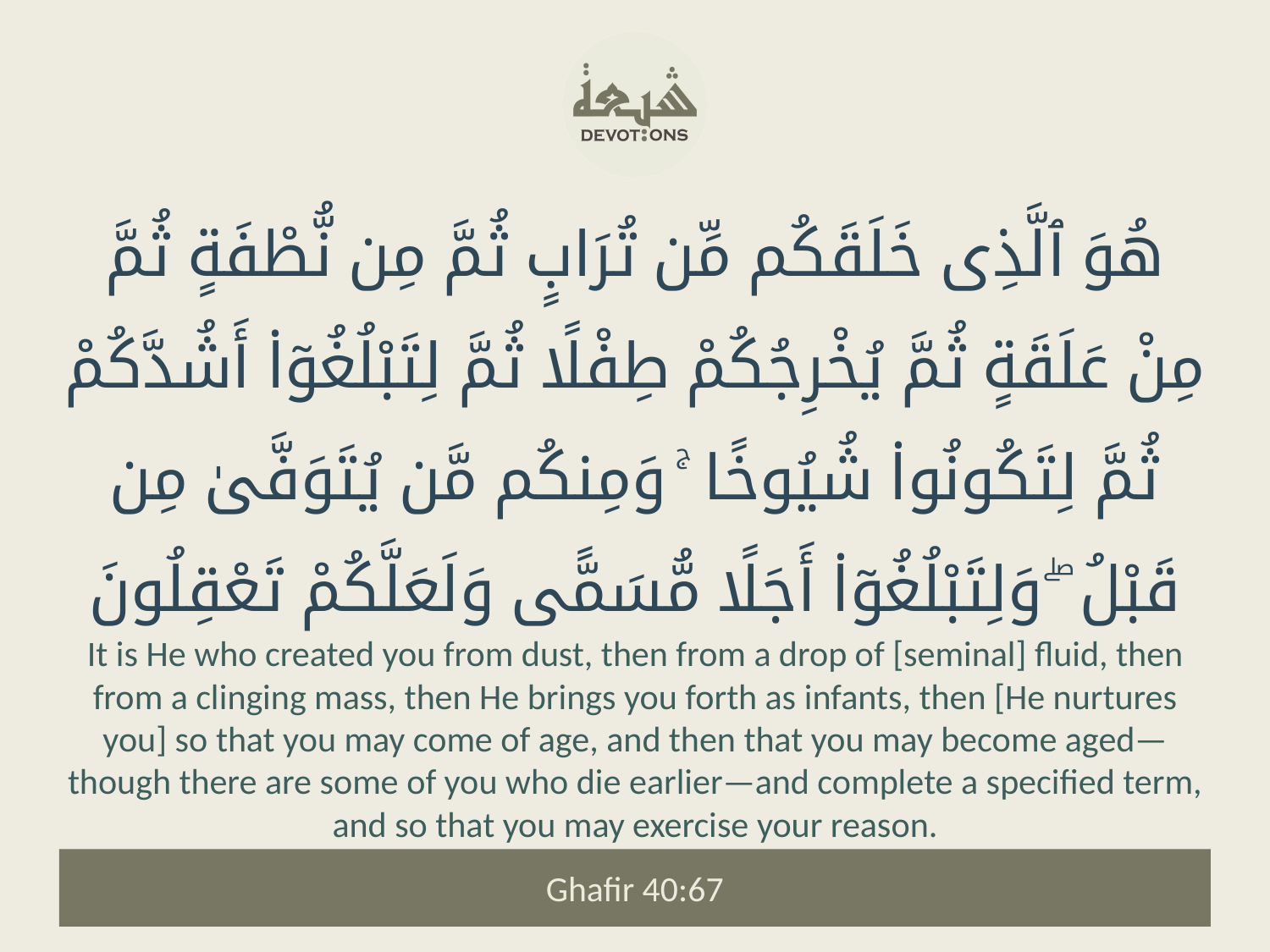

هُوَ ٱلَّذِى خَلَقَكُم مِّن تُرَابٍ ثُمَّ مِن نُّطْفَةٍ ثُمَّ مِنْ عَلَقَةٍ ثُمَّ يُخْرِجُكُمْ طِفْلًا ثُمَّ لِتَبْلُغُوٓا۟ أَشُدَّكُمْ ثُمَّ لِتَكُونُوا۟ شُيُوخًا ۚ وَمِنكُم مَّن يُتَوَفَّىٰ مِن قَبْلُ ۖ وَلِتَبْلُغُوٓا۟ أَجَلًا مُّسَمًّى وَلَعَلَّكُمْ تَعْقِلُونَ
It is He who created you from dust, then from a drop of [seminal] fluid, then from a clinging mass, then He brings you forth as infants, then [He nurtures you] so that you may come of age, and then that you may become aged—though there are some of you who die earlier—and complete a specified term, and so that you may exercise your reason.
Ghafir 40:67